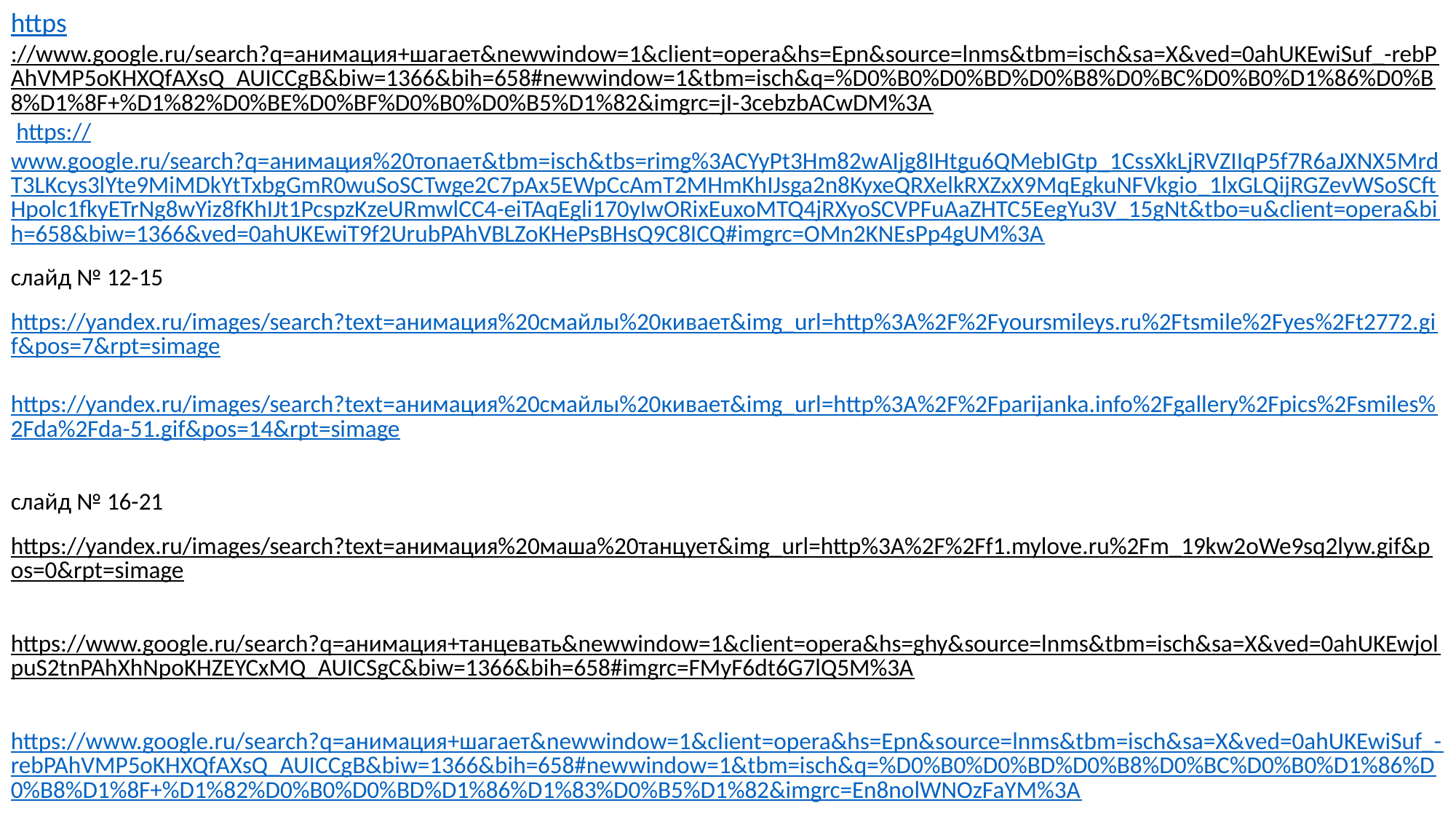

https://www.google.ru/search?q=анимация+шагает&newwindow=1&client=opera&hs=Epn&source=lnms&tbm=isch&sa=X&ved=0ahUKEwiSuf_-rebPAhVMP5oKHXQfAXsQ_AUICCgB&biw=1366&bih=658#newwindow=1&tbm=isch&q=%D0%B0%D0%BD%D0%B8%D0%BC%D0%B0%D1%86%D0%B8%D1%8F+%D1%82%D0%BE%D0%BF%D0%B0%D0%B5%D1%82&imgrc=jI-3cebzbACwDM%3A https://www.google.ru/search?q=анимация%20топает&tbm=isch&tbs=rimg%3ACYyPt3Hm82wAIjg8IHtgu6QMebIGtp_1CssXkLjRVZIIqP5f7R6aJXNX5MrdT3LKcys3lYte9MiMDkYtTxbgGmR0wuSoSCTwge2C7pAx5EWpCcAmT2MHmKhIJsga2n8KyxeQRXelkRXZxX9MqEgkuNFVkgio_1lxGLQijRGZevWSoSCftHpolc1fkyETrNg8wYiz8fKhIJt1PcspzKzeURmwlCC4-eiTAqEgli170yIwORixEuxoMTQ4jRXyoSCVPFuAaZHTC5EegYu3V_15gNt&tbo=u&client=opera&bih=658&biw=1366&ved=0ahUKEwiT9f2UrubPAhVBLZoKHePsBHsQ9C8ICQ#imgrc=OMn2KNEsPp4gUM%3A
слайд № 12-15
https://yandex.ru/images/search?text=анимация%20смайлы%20кивает&img_url=http%3A%2F%2Fyoursmileys.ru%2Ftsmile%2Fyes%2Ft2772.gif&pos=7&rpt=simage  https://yandex.ru/images/search?text=анимация%20смайлы%20кивает&img_url=http%3A%2F%2Fparijanka.info%2Fgallery%2Fpics%2Fsmiles%2Fda%2Fda-51.gif&pos=14&rpt=simage
слайд № 16-21
https://yandex.ru/images/search?text=анимация%20маша%20танцует&img_url=http%3A%2F%2Ff1.mylove.ru%2Fm_19kw2oWe9sq2lyw.gif&pos=0&rpt=simage
https://www.google.ru/search?q=анимация+танцевать&newwindow=1&client=opera&hs=ghy&source=lnms&tbm=isch&sa=X&ved=0ahUKEwjolpuS2tnPAhXhNpoKHZEYCxMQ_AUICSgC&biw=1366&bih=658#imgrc=FMyF6dt6G7lQ5M%3A
https://www.google.ru/search?q=анимация+шагает&newwindow=1&client=opera&hs=Epn&source=lnms&tbm=isch&sa=X&ved=0ahUKEwiSuf_-rebPAhVMP5oKHXQfAXsQ_AUICCgB&biw=1366&bih=658#newwindow=1&tbm=isch&q=%D0%B0%D0%BD%D0%B8%D0%BC%D0%B0%D1%86%D0%B8%D1%8F+%D1%82%D0%B0%D0%BD%D1%86%D1%83%D0%B5%D1%82&imgrc=En8nolWNOzFaYM%3A